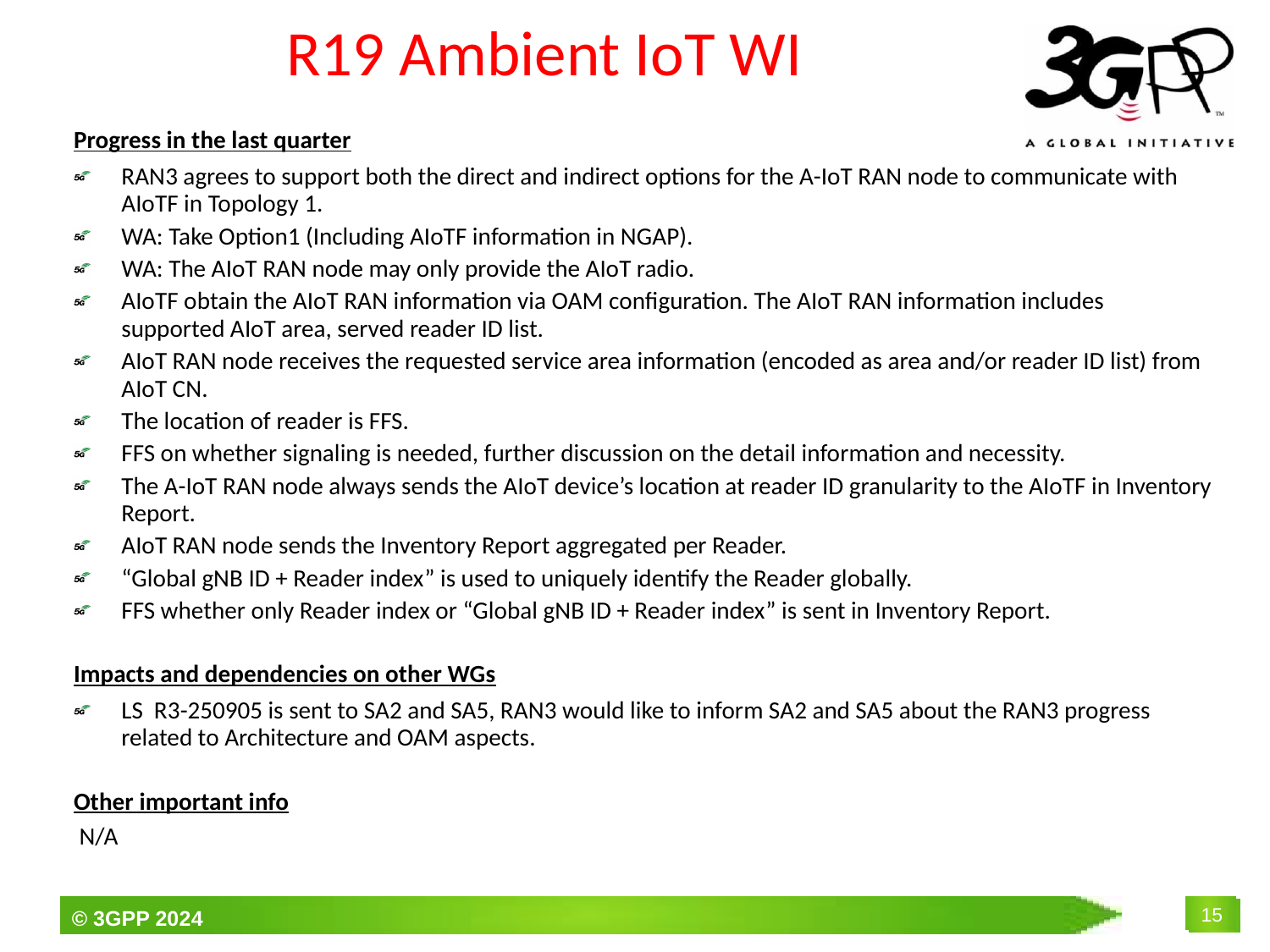

# R19 Ambient IoT WI
Progress in the last quarter
RAN3 agrees to support both the direct and indirect options for the A-IoT RAN node to communicate with AIoTF in Topology 1.
WA: Take Option1 (Including AIoTF information in NGAP).
WA: The AIoT RAN node may only provide the AIoT radio.
AIoTF obtain the AIoT RAN information via OAM configuration. The AIoT RAN information includes supported AIoT area, served reader ID list.
AIoT RAN node receives the requested service area information (encoded as area and/or reader ID list) from AIoT CN.
The location of reader is FFS.
FFS on whether signaling is needed, further discussion on the detail information and necessity.
The A-IoT RAN node always sends the AIoT device’s location at reader ID granularity to the AIoTF in Inventory Report.
AIoT RAN node sends the Inventory Report aggregated per Reader.
“Global gNB ID + Reader index” is used to uniquely identify the Reader globally.
FFS whether only Reader index or “Global gNB ID + Reader index” is sent in Inventory Report.

Impacts and dependencies on other WGs
LS  R3-250905 is sent to SA2 and SA5, RAN3 would like to inform SA2 and SA5 about the RAN3 progress related to Architecture and OAM aspects.

Other important info
 N/A
15